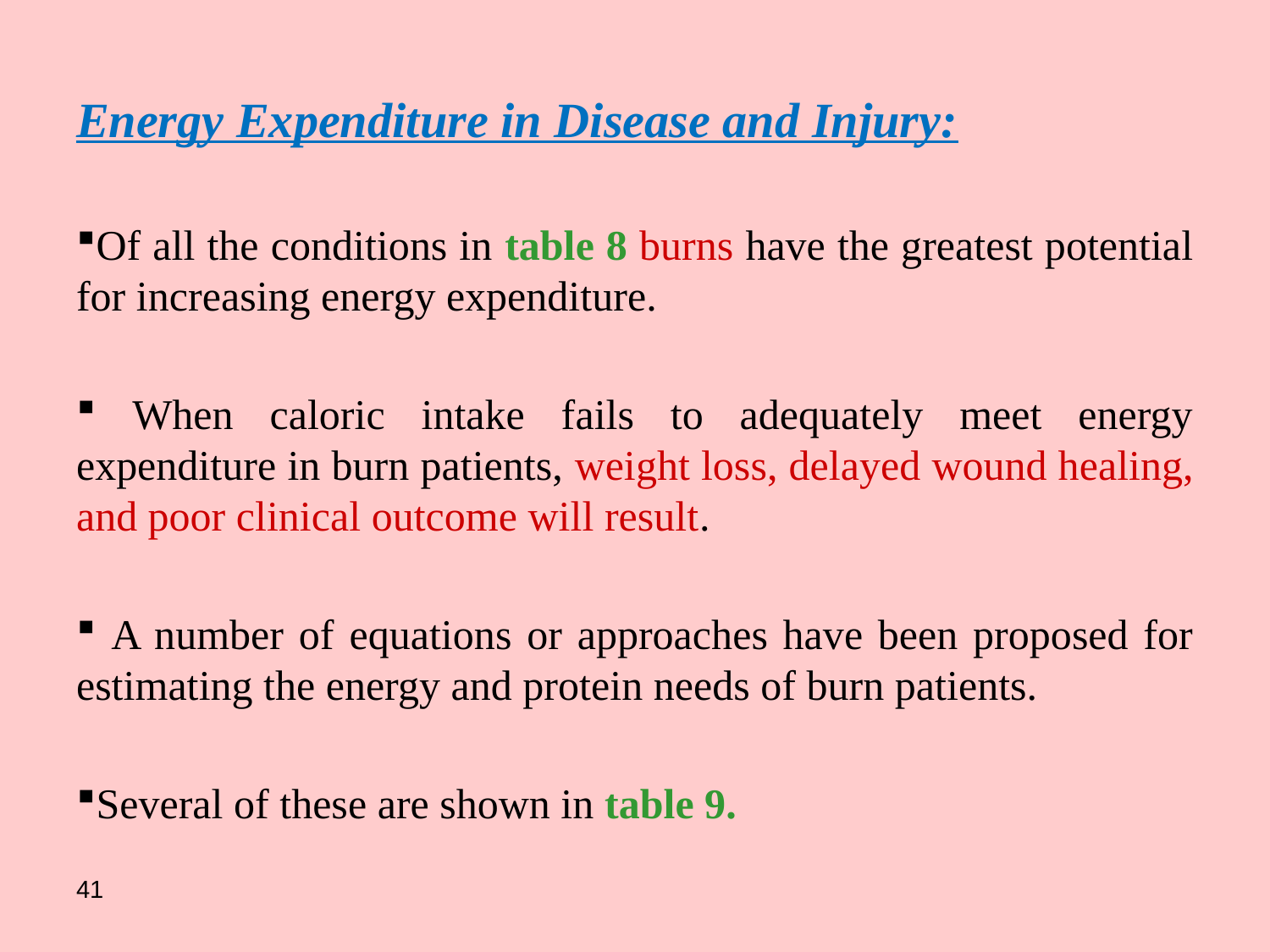

# Energy Expenditure in Disease and Injury:
Of all the conditions in table 8 burns have the greatest potential for increasing energy expenditure.

 When caloric intake fails to adequately meet energy expenditure in burn patients, weight loss, delayed wound healing, and poor clinical outcome will result.

 A number of equations or approaches have been proposed for estimating the energy and protein needs of burn patients.

Several of these are shown in table 9.
41